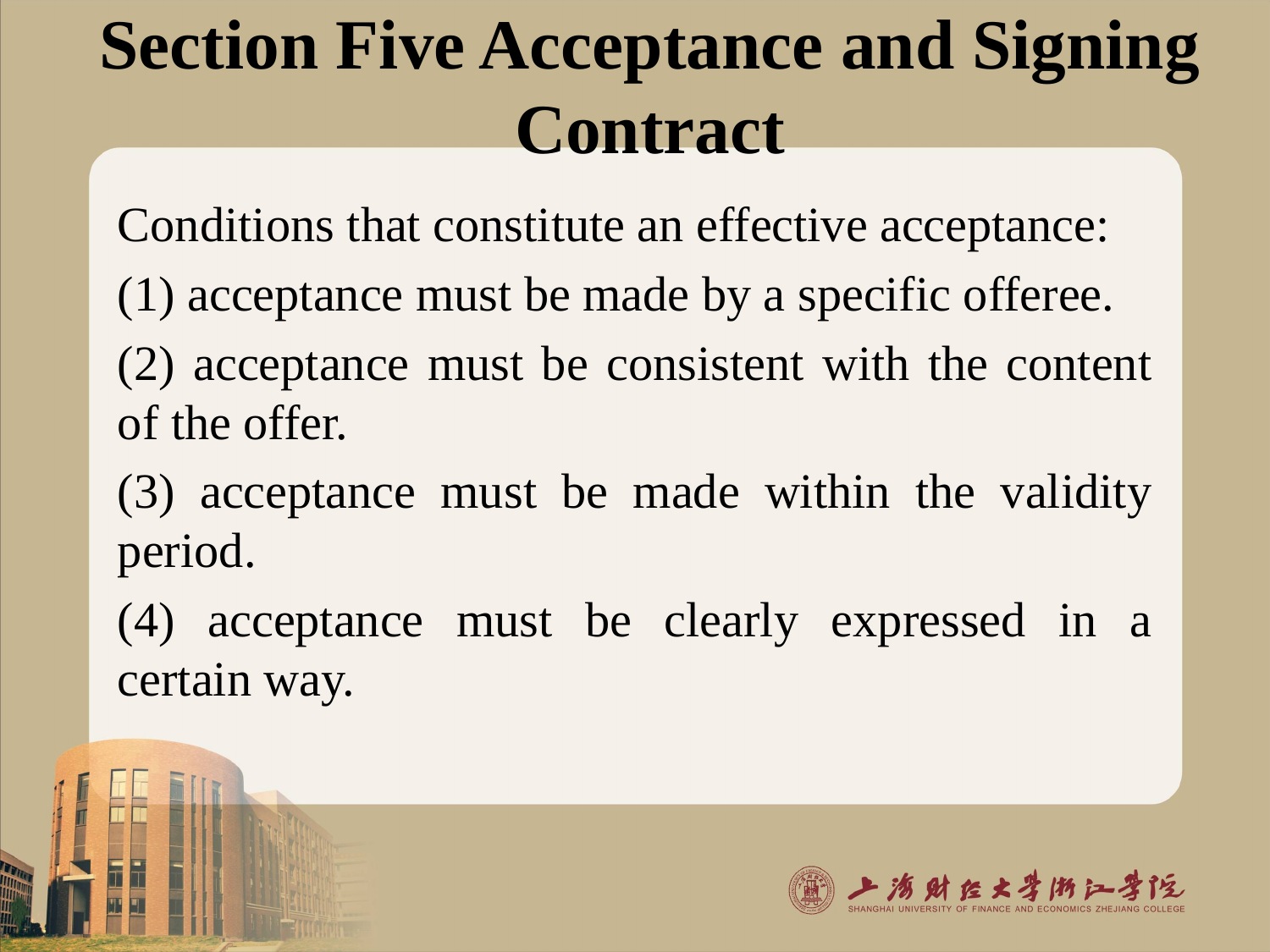

# Section Five Acceptance and Signing Contract
Conditions that constitute an effective acceptance:
(1) acceptance must be made by a specific offeree.
(2) acceptance must be consistent with the content of the offer.
(3) acceptance must be made within the validity period.
(4) acceptance must be clearly expressed in a certain way.